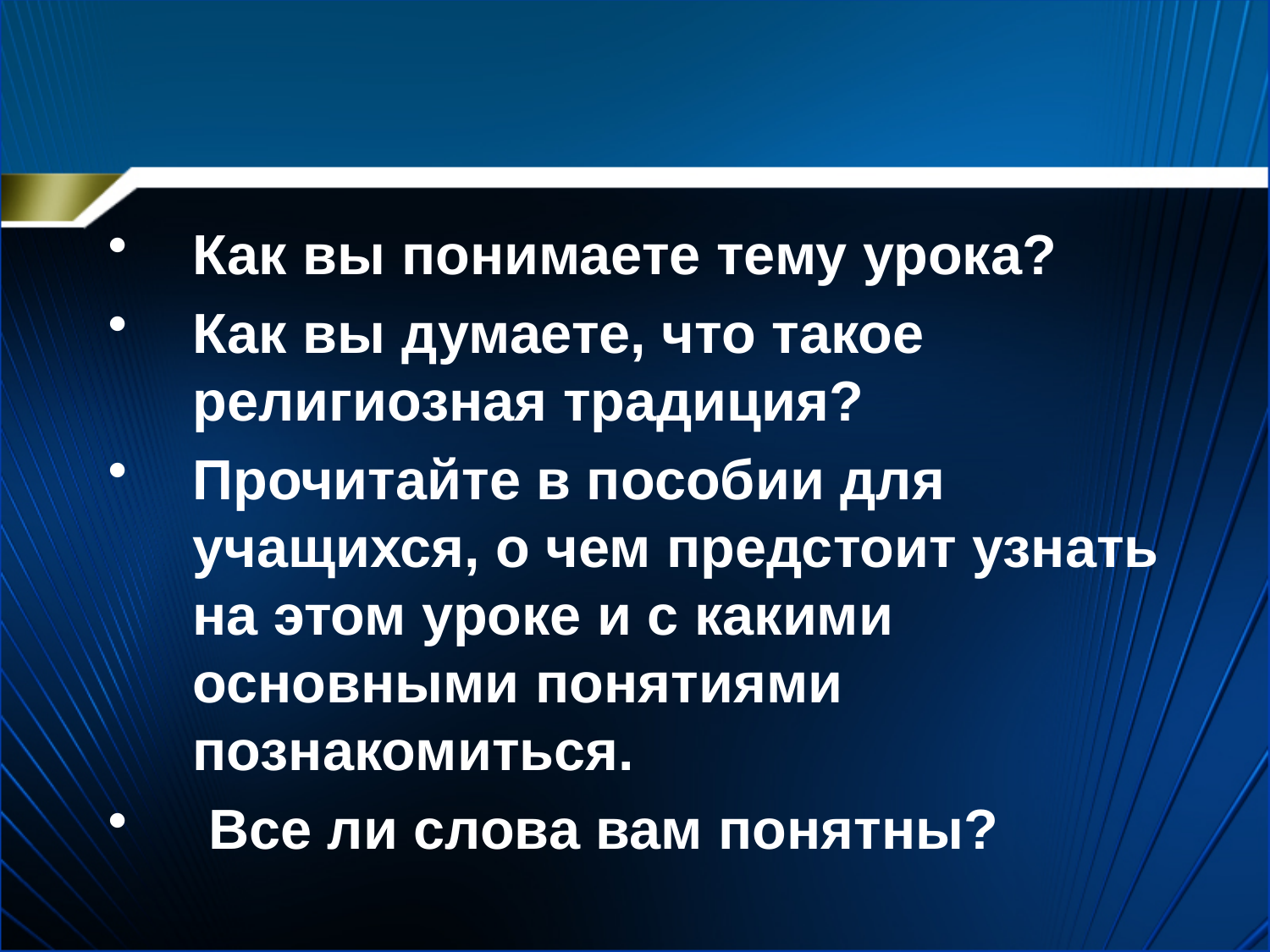

Как вы понимаете тему урока?
Как вы думаете, что такое религиозная традиция?
Прочитайте в пособии для учащихся, о чем предстоит узнать на этом уроке и с какими основными понятиями познакомиться.
 Все ли слова вам понятны?